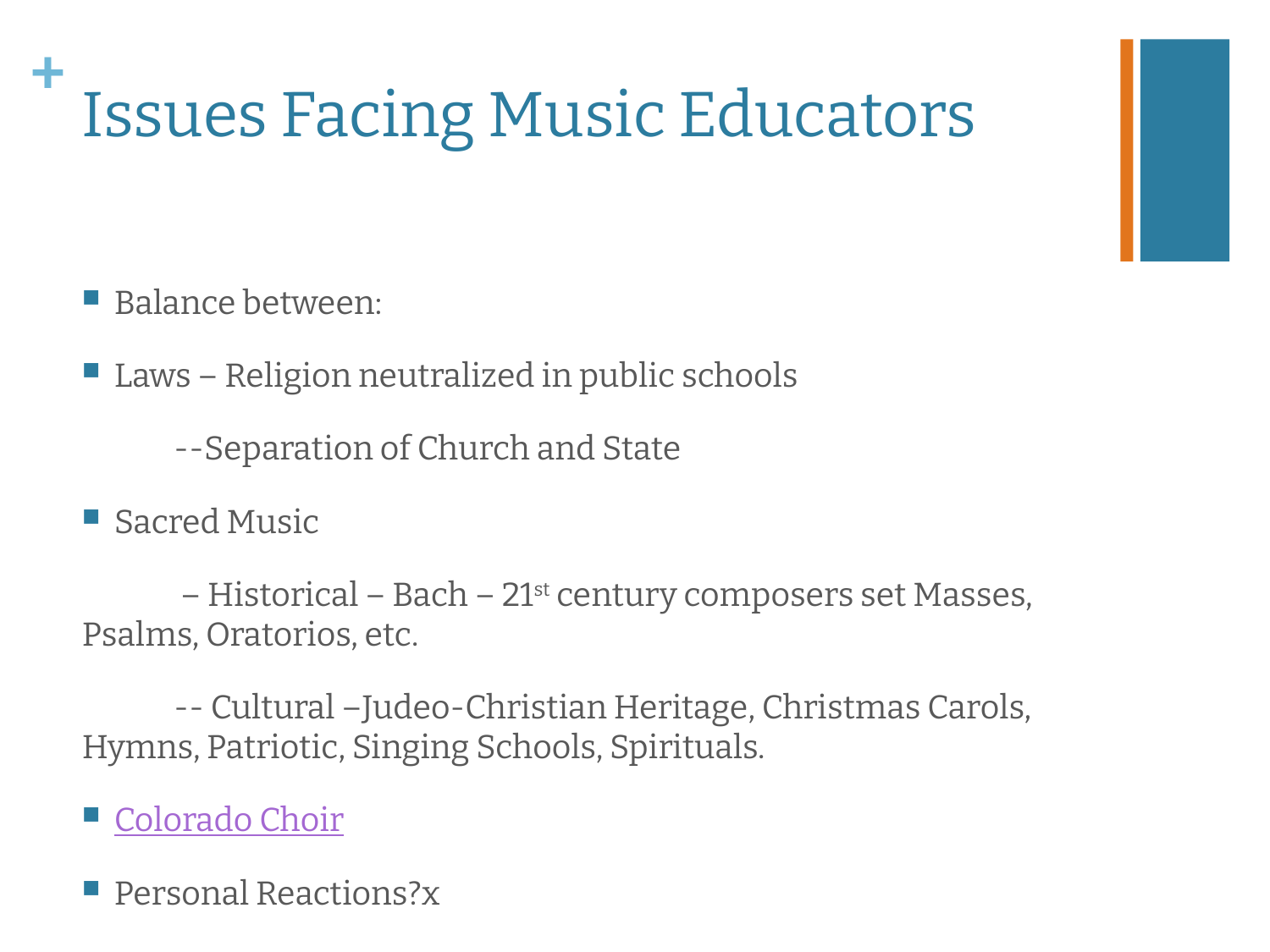

# Issues Facing Music Educators
Balance between:
Laws – Religion neutralized in public schools
              --Separation of Church and State
Sacred Music
               – Historical – Bach – 21st century composers set Masses, Psalms, Oratorios, etc.
              -- Cultural –Judeo-Christian Heritage, Christmas Carols, Hymns, Patriotic, Singing Schools, Spirituals.
Colorado Choir
Personal Reactions?x